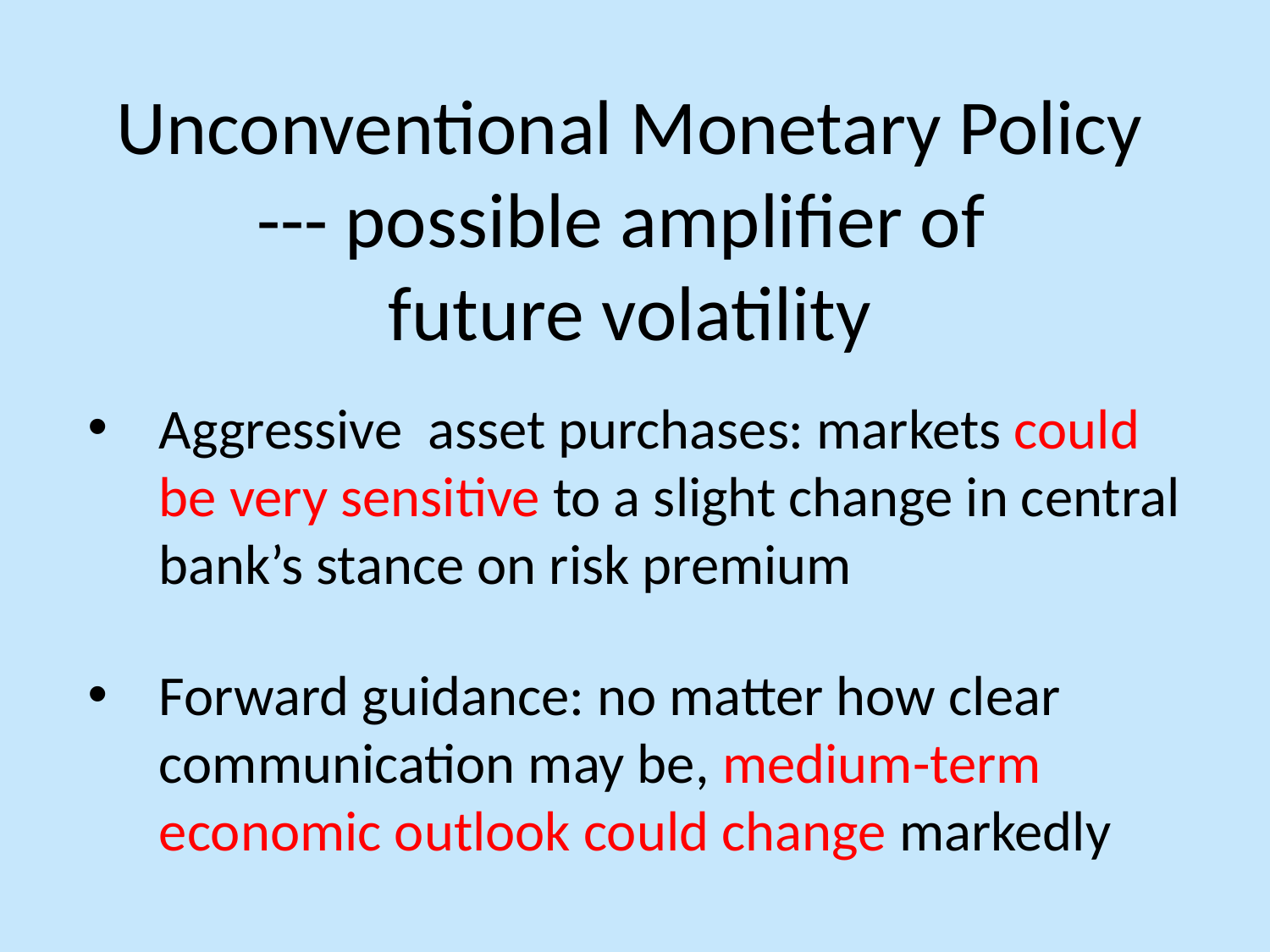

# Unconventional Monetary Policy --- possible amplifier of future volatility
Aggressive  asset purchases: markets could be very sensitive to a slight change in central bank’s stance on risk premium
Forward guidance: no matter how clear communication may be, medium-term economic outlook could change markedly